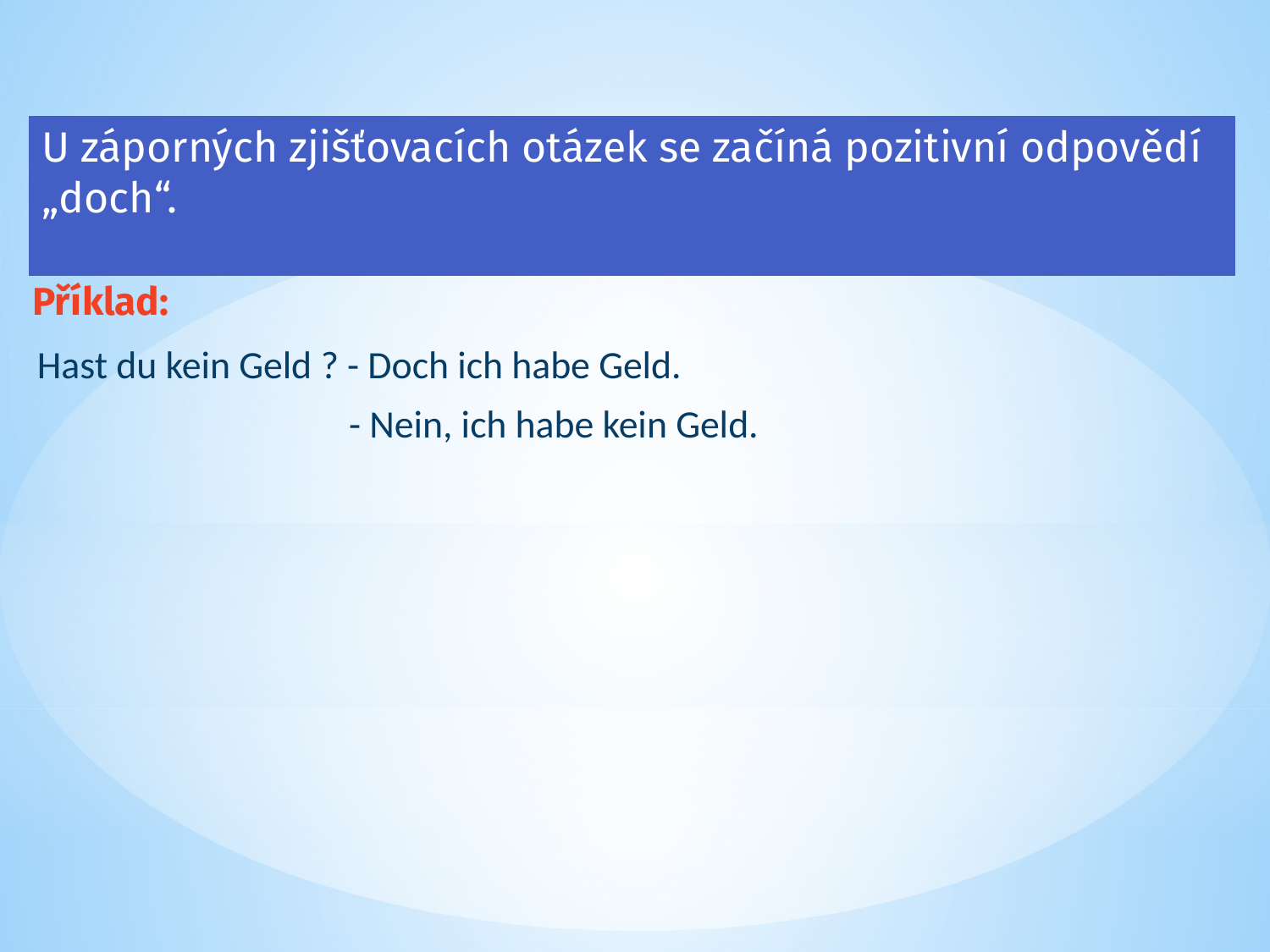

Příklad:
  Hast du kein Geld ? - Doch ich habe Geld.
                                      - Nein, ich habe kein Geld.

| U záporných zjišťovacích otázek se začíná pozitivní odpovědí „doch“. |
| --- |